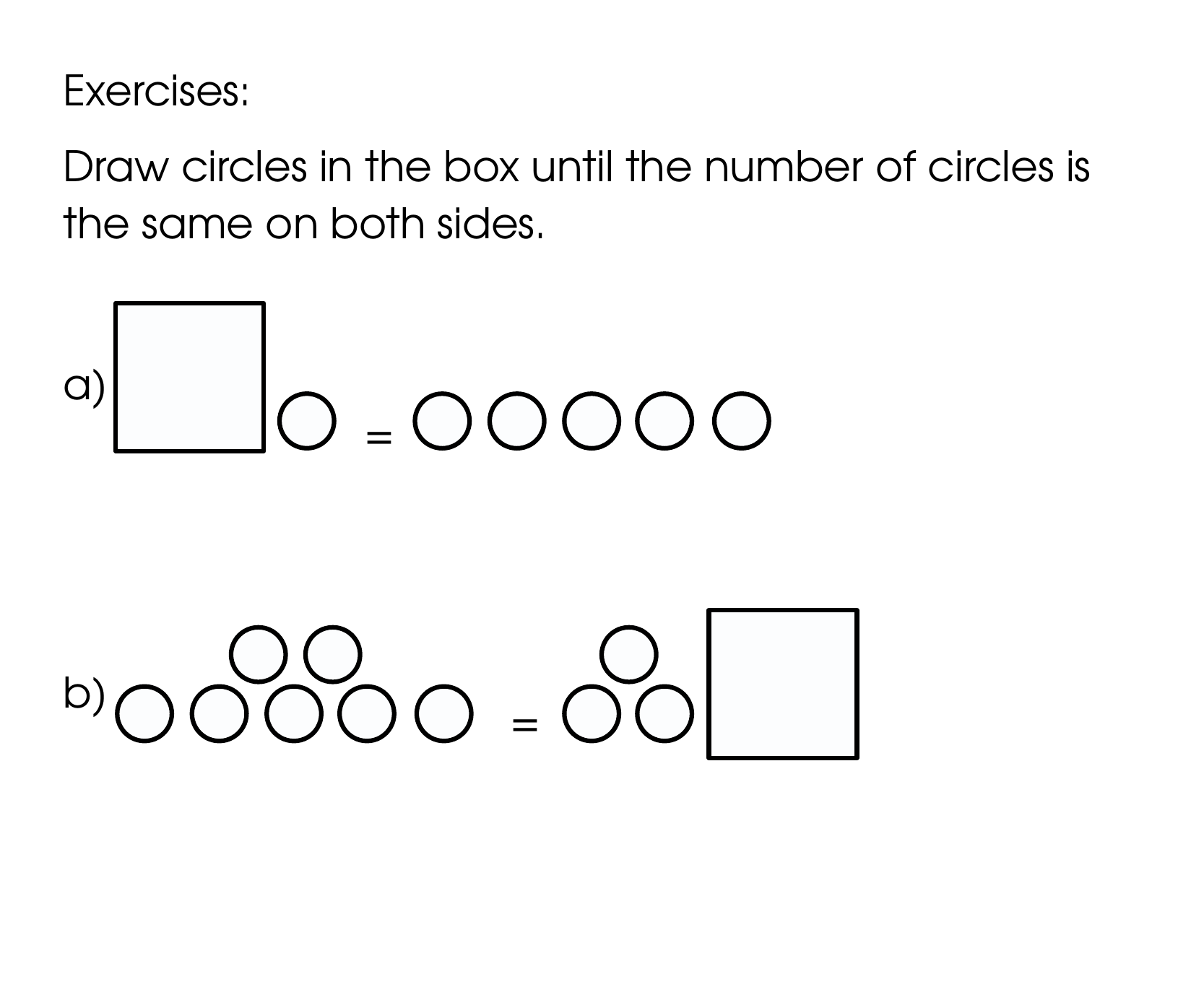

Exercises:
Draw circles in the box until the number of circles is the same on both sides.

a)

=

b)

=